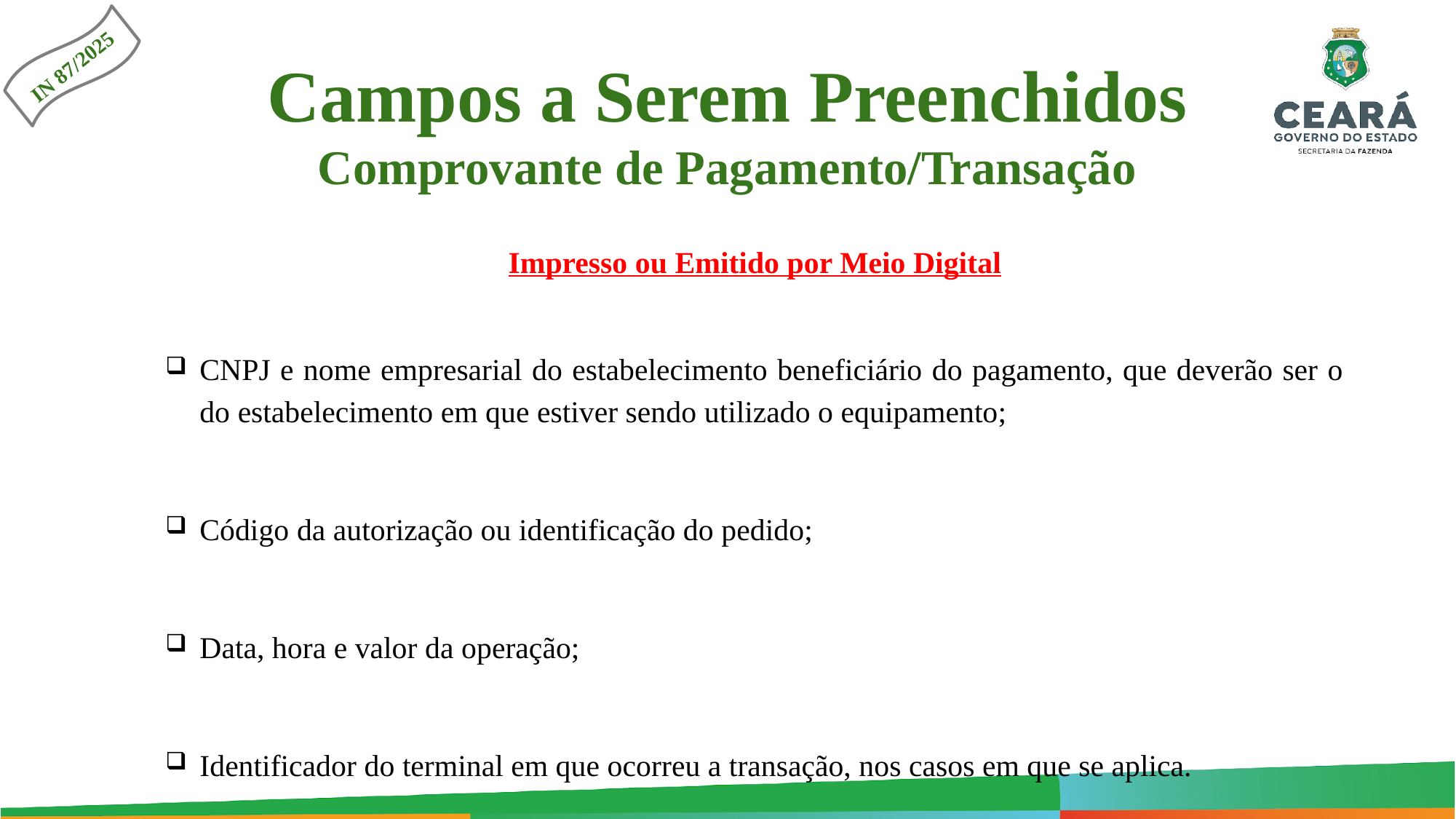

IN 87/2025
Campos a Serem Preenchidos
Comprovante de Pagamento/Transação

Impresso ou Emitido por Meio Digital

CNPJ e nome empresarial do estabelecimento beneficiário do pagamento, que deverão ser o do estabelecimento em que estiver sendo utilizado o equipamento;

Código da autorização ou identificação do pedido;

Data, hora e valor da operação;

Identificador do terminal em que ocorreu a transação, nos casos em que se aplica.